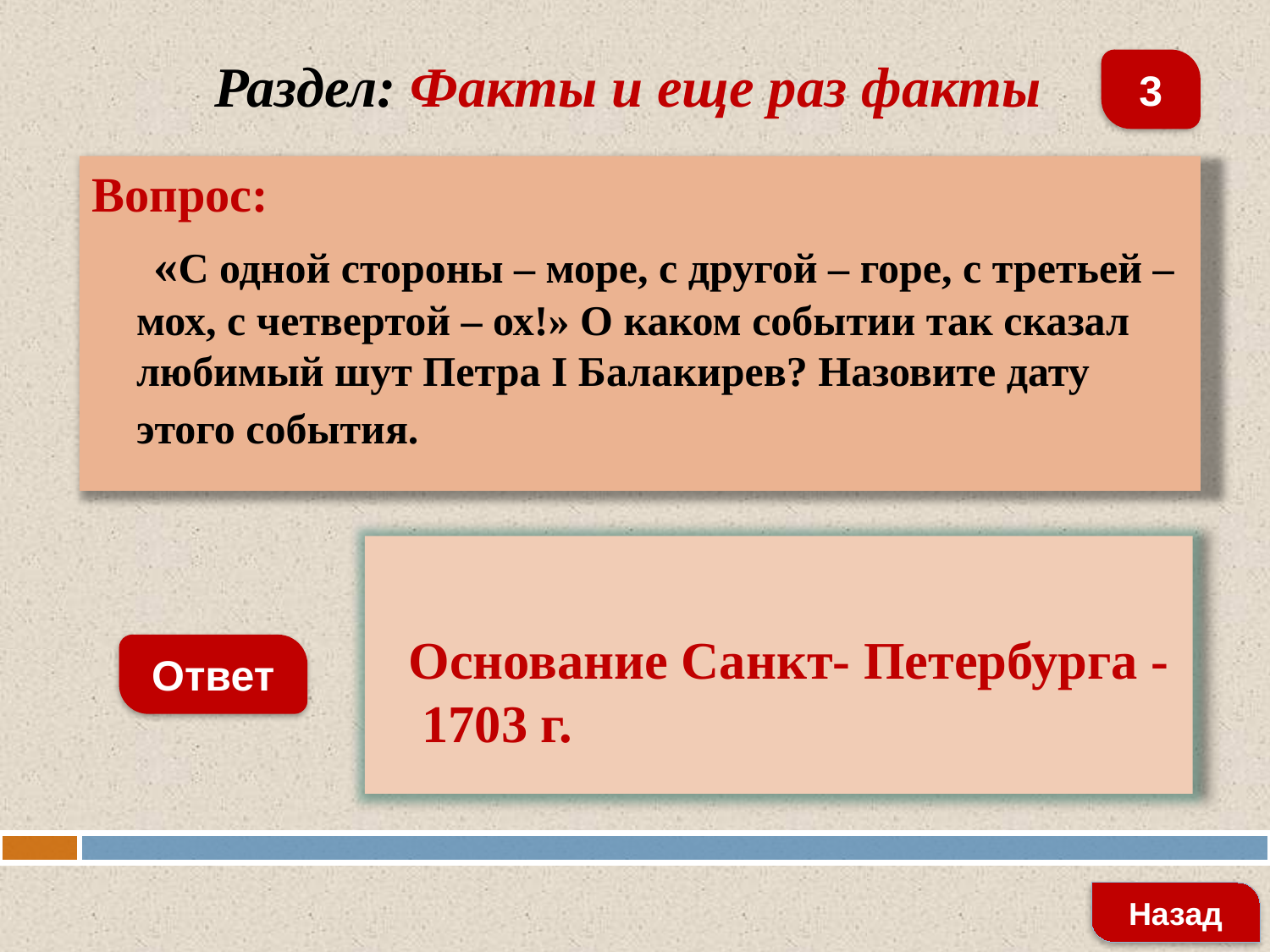

3
Раздел: Факты и еще раз факты
Вопрос:
     «С одной стороны – море, с другой – горе, с третьей – мох, с четвертой – ох!» О каком событии так сказал любимый шут Петра I Балакирев? Назовите дату этого события.

  Основание Санкт- Петербурга -1703 г.
Ответ

Назад